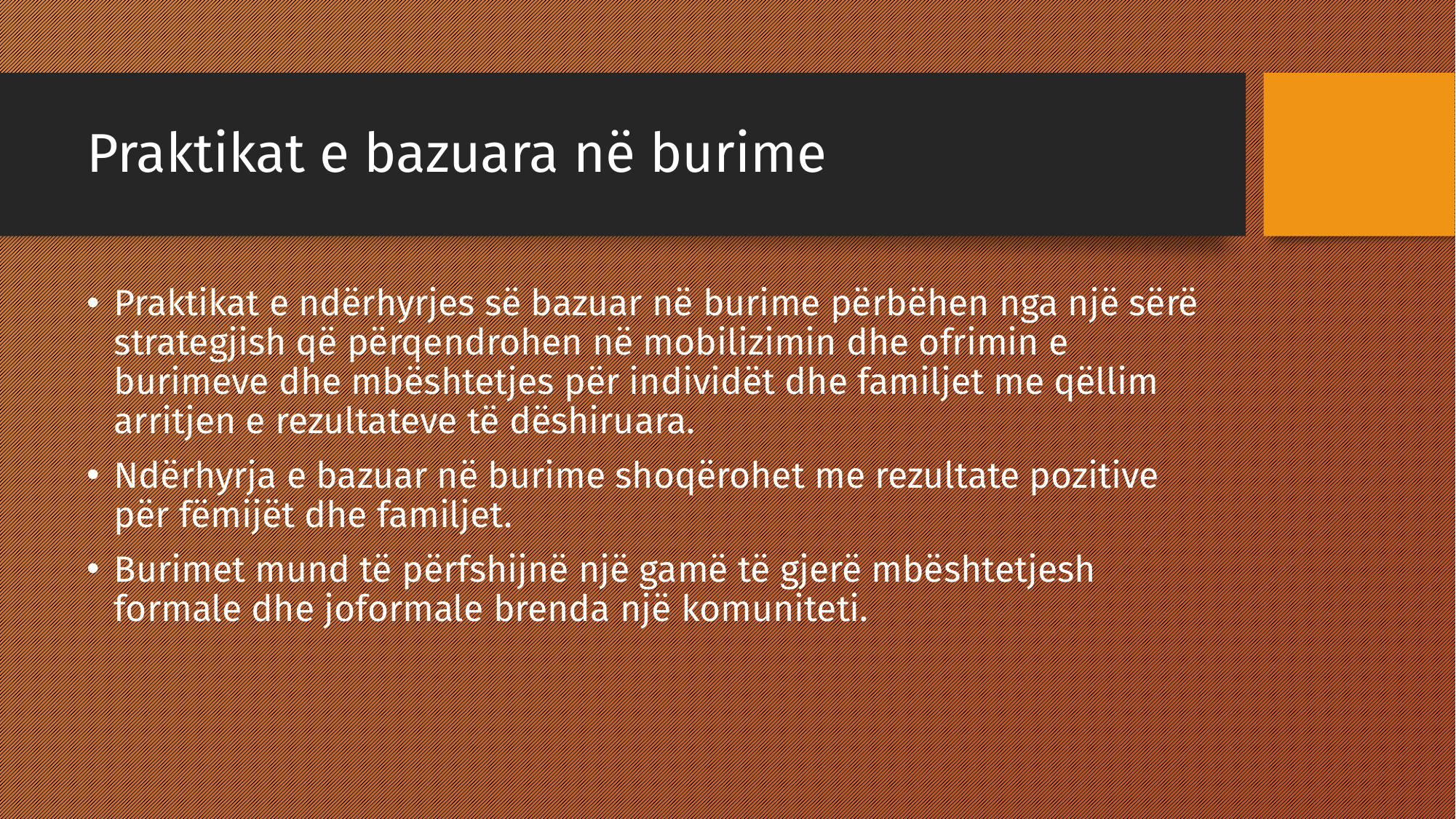

# Praktikat e bazuara në burime
Praktikat e ndërhyrjes së bazuar në burime përbëhen nga një sërë strategjish që përqendrohen në mobilizimin dhe ofrimin e burimeve dhe mbështetjes për individët dhe familjet me qëllim arritjen e rezultateve të dëshiruara.
Ndërhyrja e bazuar në burime shoqërohet me rezultate pozitive për fëmijët dhe familjet.
Burimet mund të përfshijnë një gamë të gjerë mbështetjesh formale dhe joformale brenda një komuniteti.